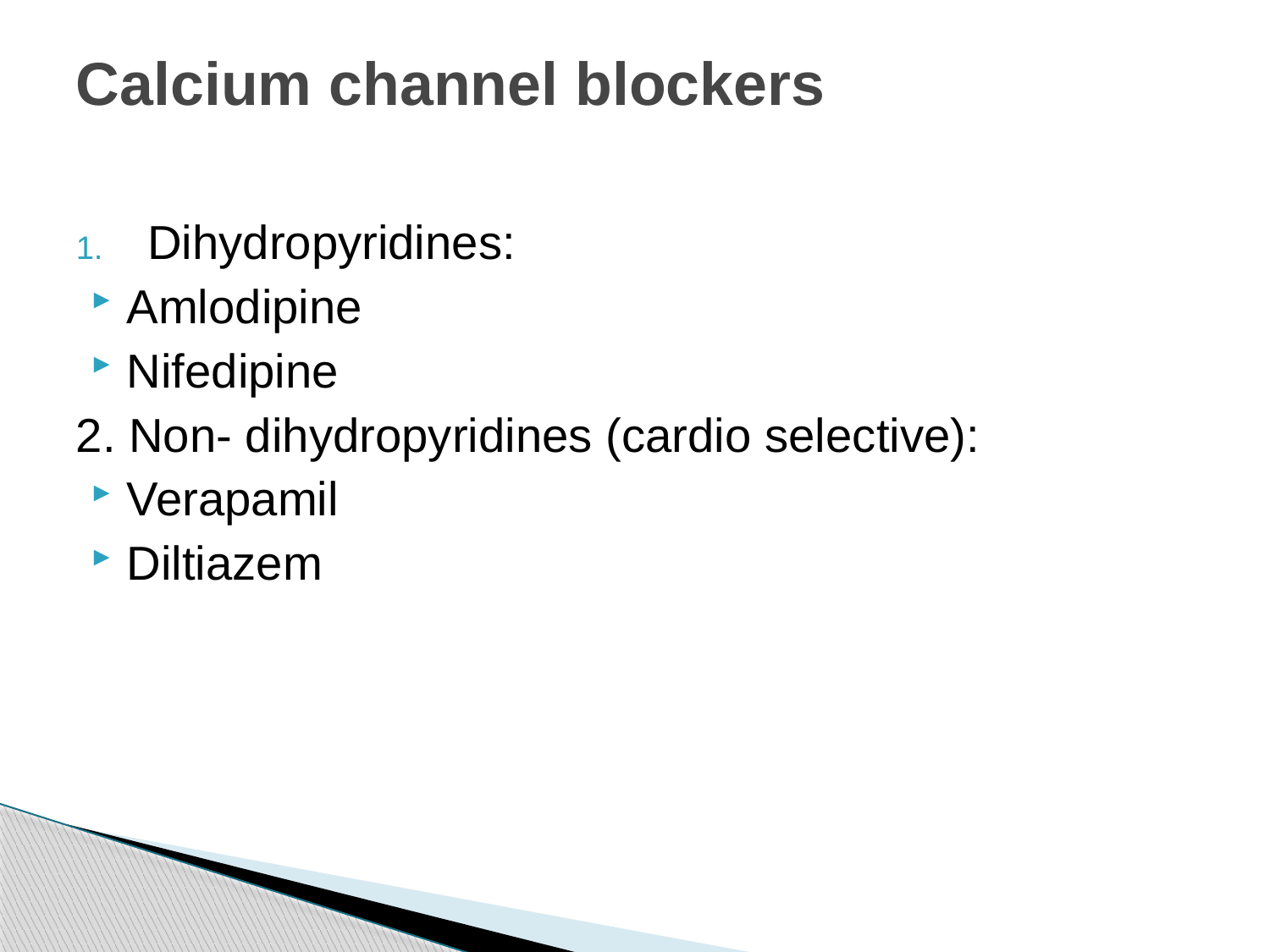

# Calcium channel blockers
Dihydropyridines:
Amlodipine
Nifedipine
2. Non- dihydropyridines (cardio selective):
Verapamil
Diltiazem